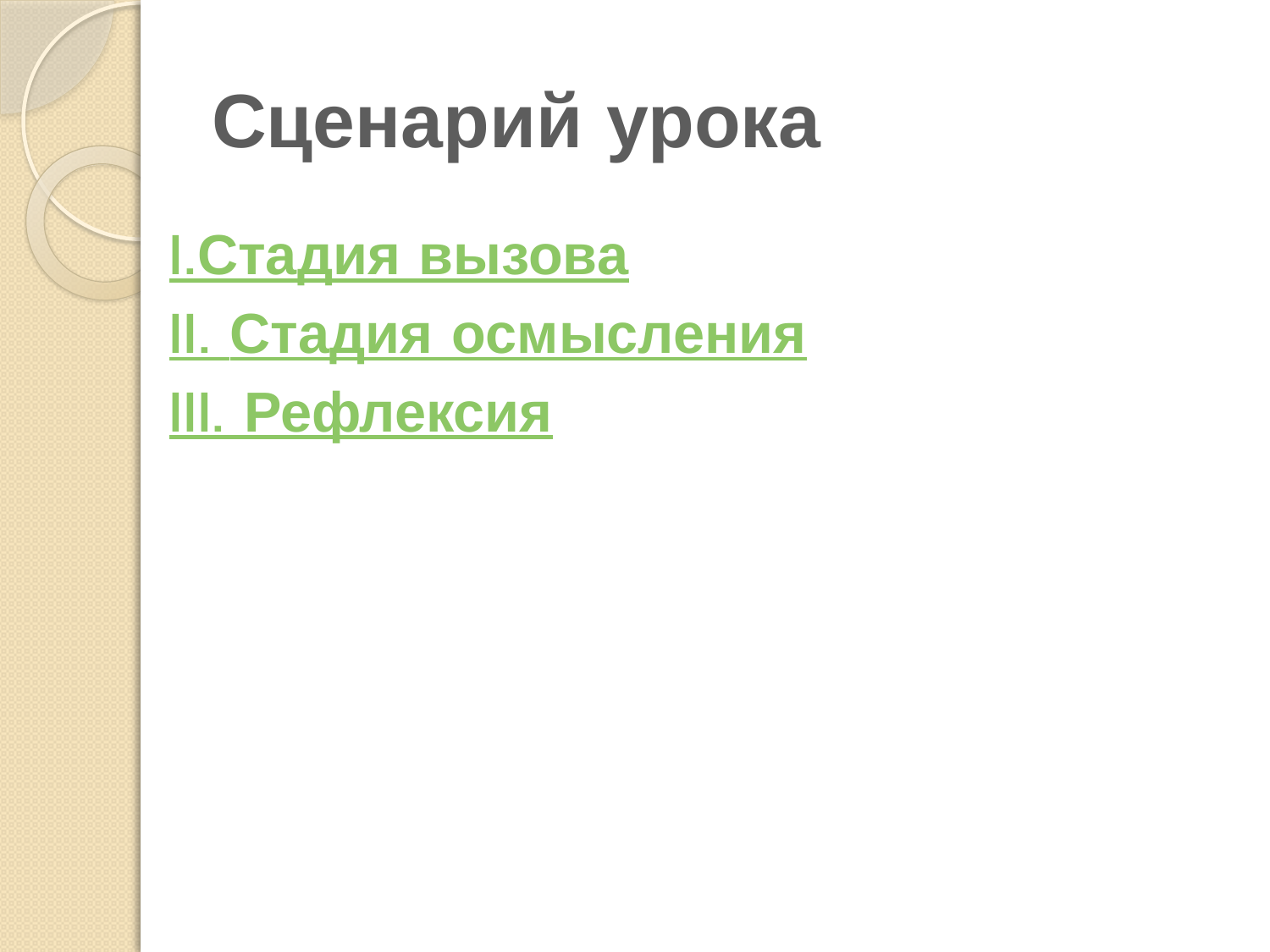

# Сценарий урока
I.Стадия вызова
II. Стадия осмысления
III. Рефлексия